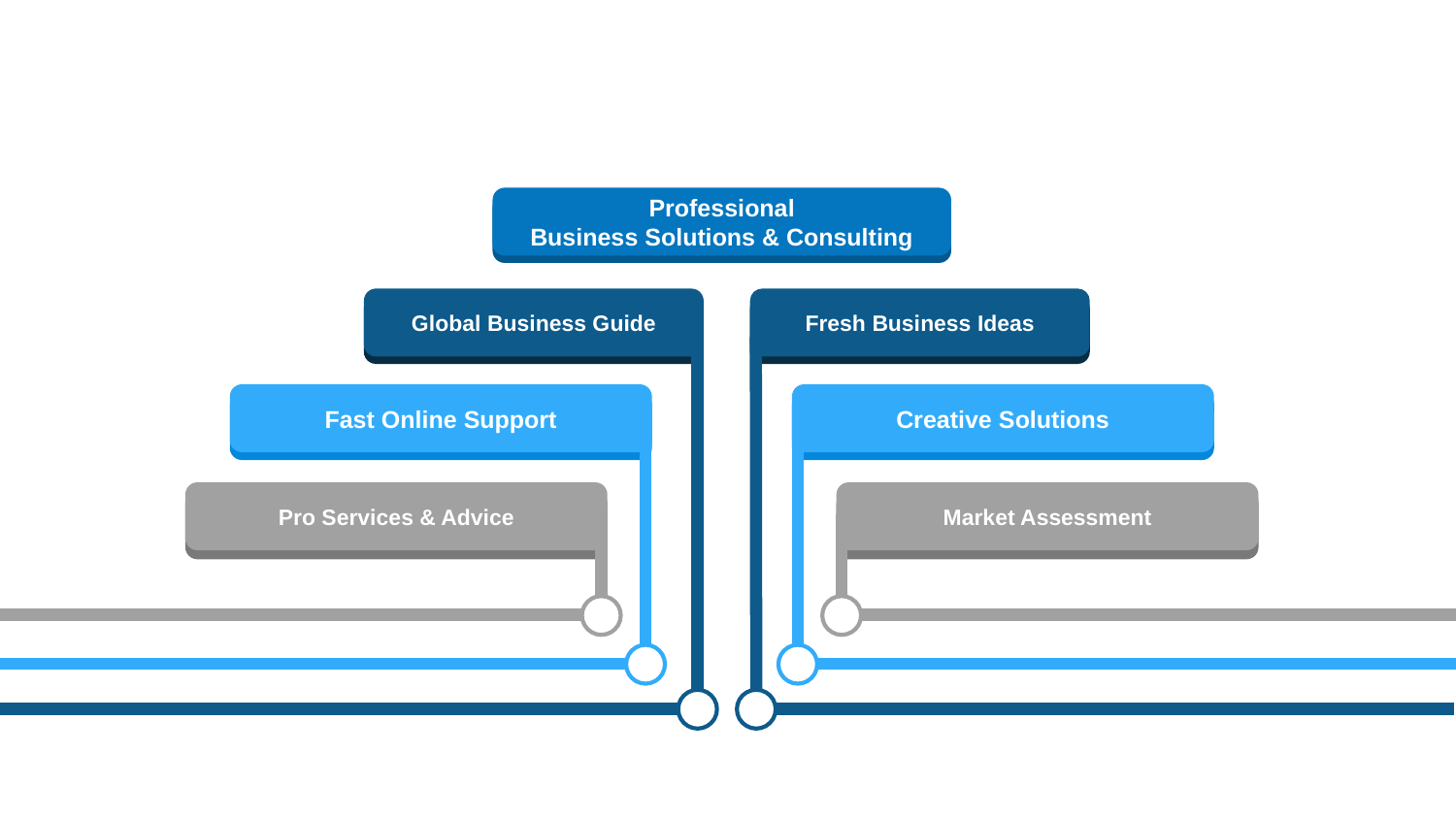

Professional
Business Solutions & Consulting

Global Business Guide

Fresh Business Ideas

Fast Online Support

Creative Solutions

Pro Services & Advice

Market Assessment